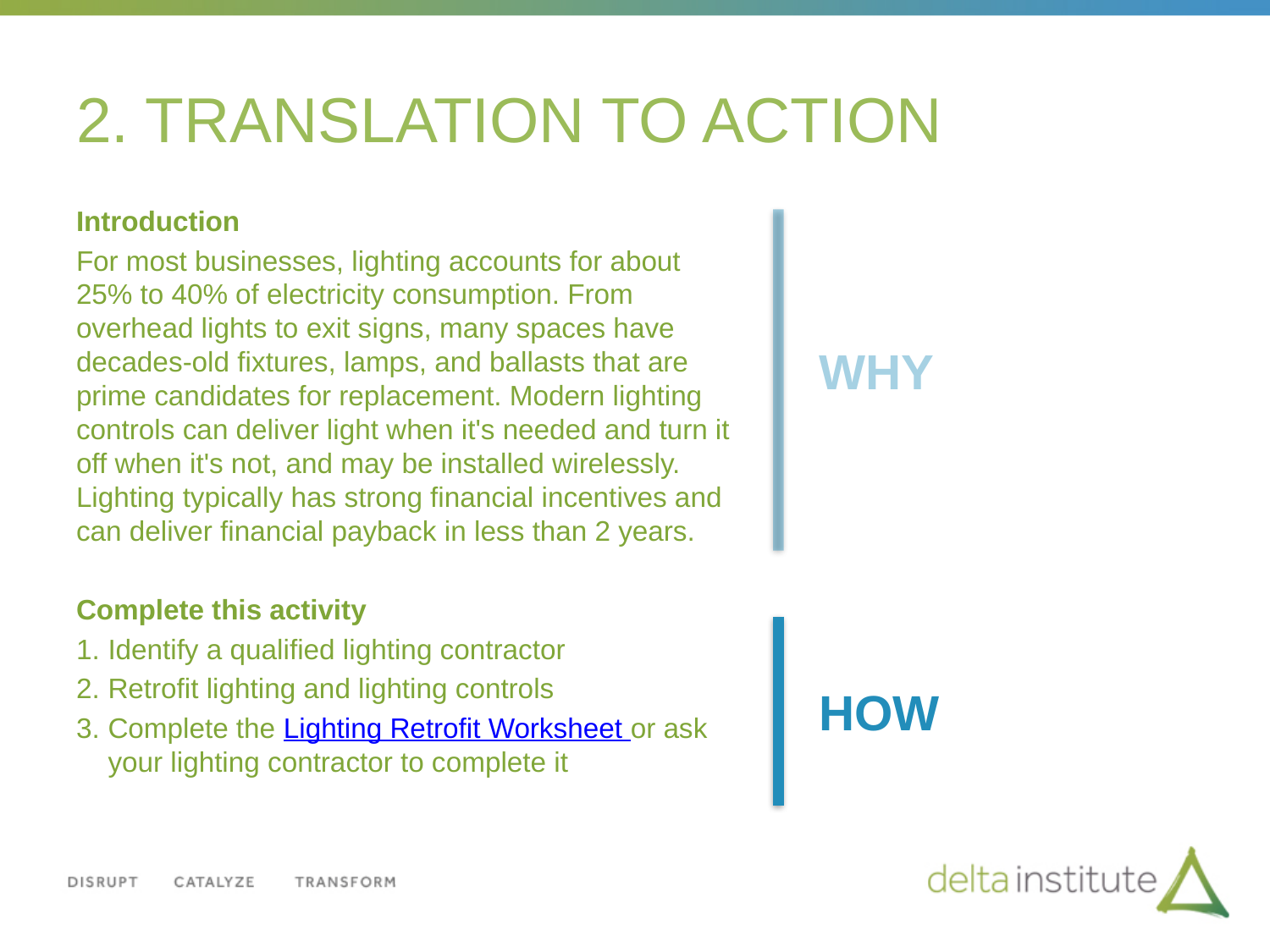

# 2. TRANSLATION TO ACTION
Introduction
For most businesses, lighting accounts for about 25% to 40% of electricity consumption. From overhead lights to exit signs, many spaces have decades-old fixtures, lamps, and ballasts that are prime candidates for replacement. Modern lighting controls can deliver light when it's needed and turn it off when it's not, and may be installed wirelessly. Lighting typically has strong financial incentives and can deliver financial payback in less than 2 years.

Complete this activity
Identify a qualified lighting contractor
Retrofit lighting and lighting controls
Complete the Lighting Retrofit Worksheet or ask your lighting contractor to complete it
WHY
HOW